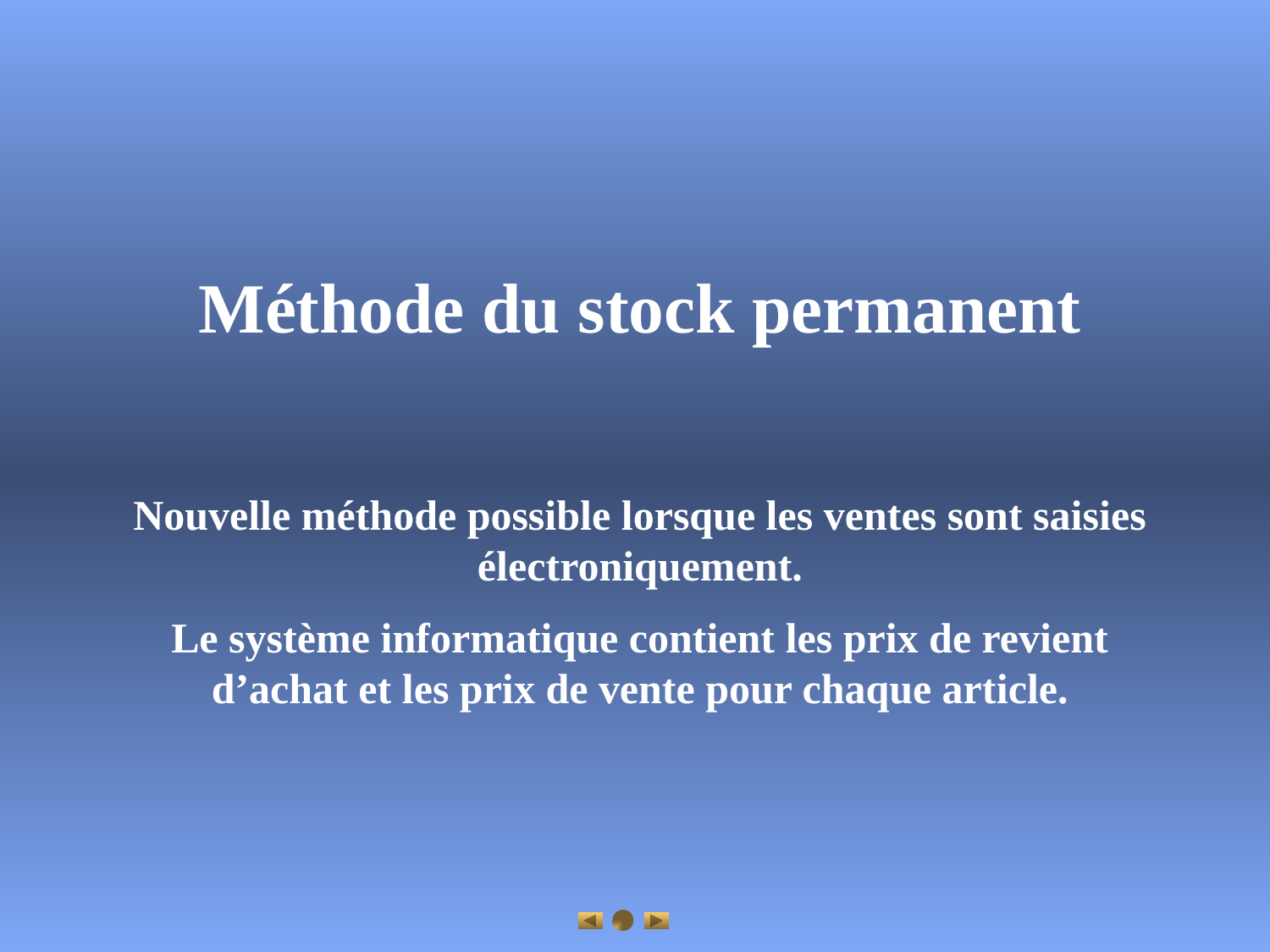

Méthode du stock permanent

Nouvelle méthode possible lorsque les ventes sont saisies électroniquement.
Le système informatique contient les prix de revient d’achat et les prix de vente pour chaque article.